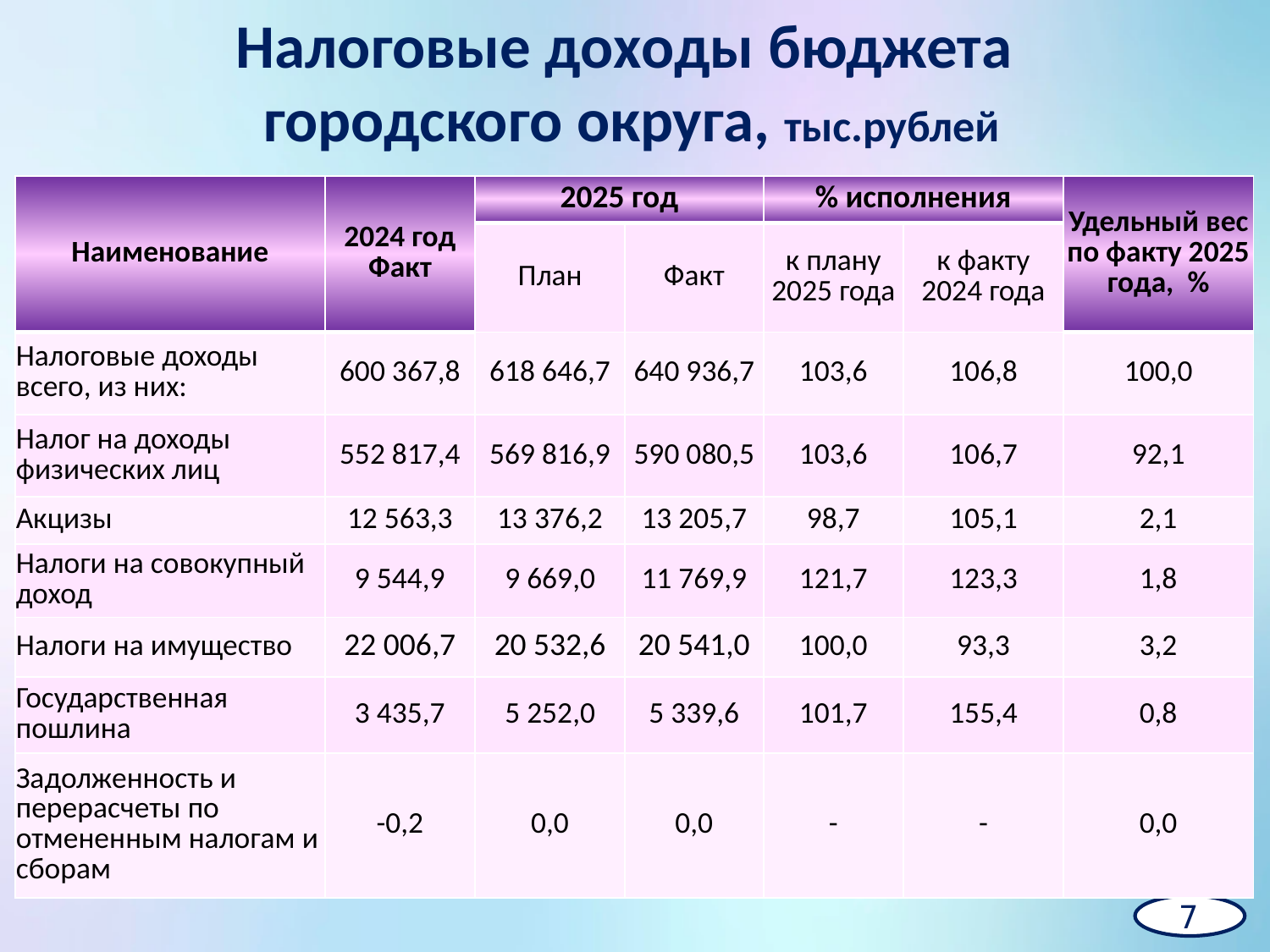

Налоговые доходы бюджета
городского округа, тыс.рублей
| Наименование | 2024 год Факт | 2025 год |  | % исполнения |  | Удельный вес по факту 2025 года, % |
| --- | --- | --- | --- | --- | --- | --- |
|  |  | План | Факт | к плану 2025 года | к факту 2024 года |  |
| Налоговые доходы всего, из них: | 600 367,8 | 618 646,7 | 640 936,7 | 103,6 | 106,8 | 100,0 |
| Налог на доходы физических лиц | 552 817,4 | 569 816,9 | 590 080,5 | 103,6 | 106,7 | 92,1 |
| Акцизы | 12 563,3 | 13 376,2 | 13 205,7 | 98,7 | 105,1 | 2,1 |
| Налоги на совокупный доход | 9 544,9 | 9 669,0 | 11 769,9 | 121,7 | 123,3 | 1,8 |
| Налоги на имущество | 22 006,7 | 20 532,6 | 20 541,0 | 100,0 | 93,3 | 3,2 |
| Государственная пошлина | 3 435,7 | 5 252,0 | 5 339,6 | 101,7 | 155,4 | 0,8 |
| Задолженность и перерасчеты по отмененным налогам и сборам | -0,2 | 0,0 | 0,0 | - | - | 0,0 |
7